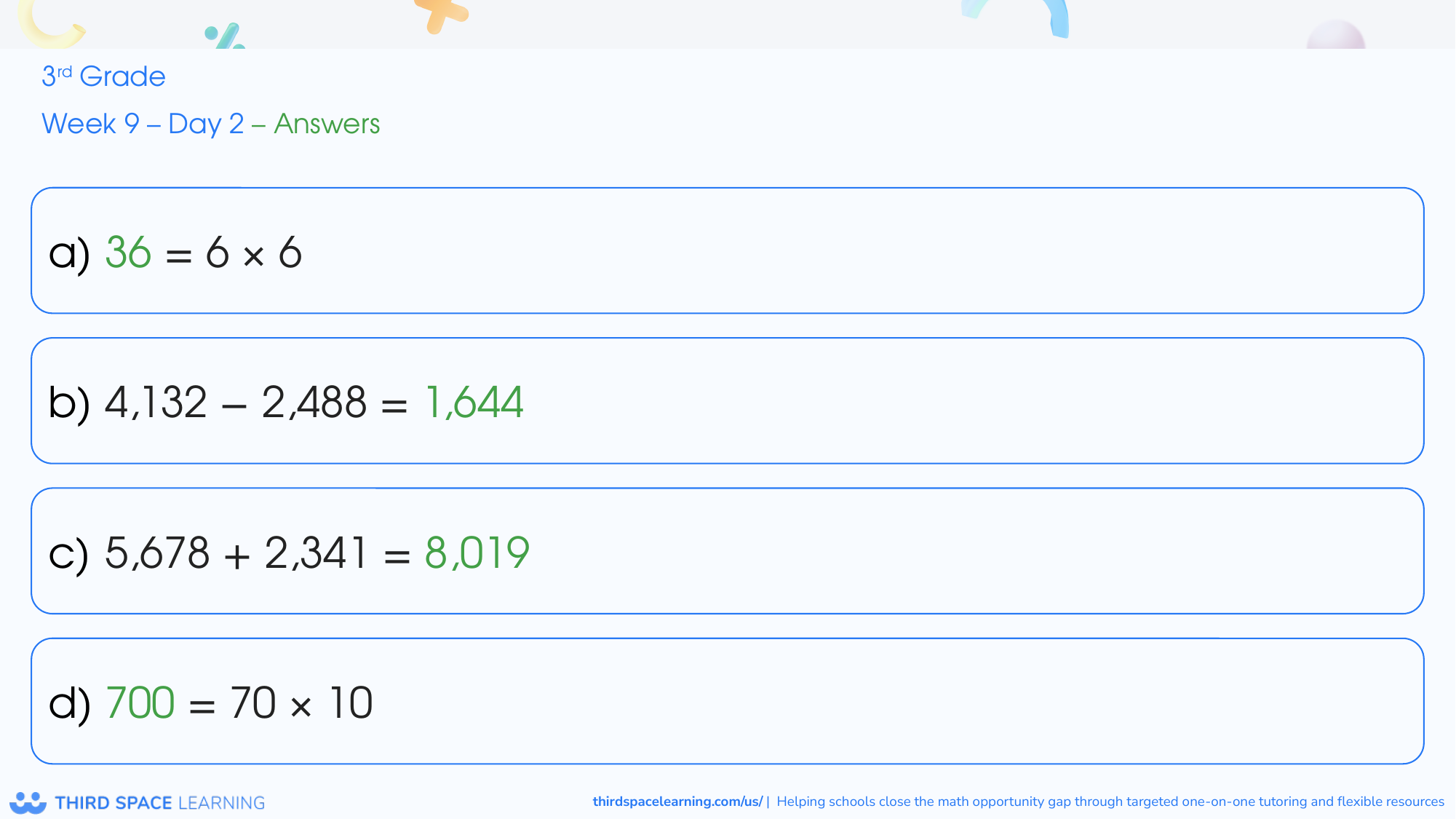

3rd Grade
Week 9 – Day 2 – Answers
36 = 6 × 6
4,132 − 2,488 = 1,644
5,678 + 2,341 = 8,019
700 = 70 × 10